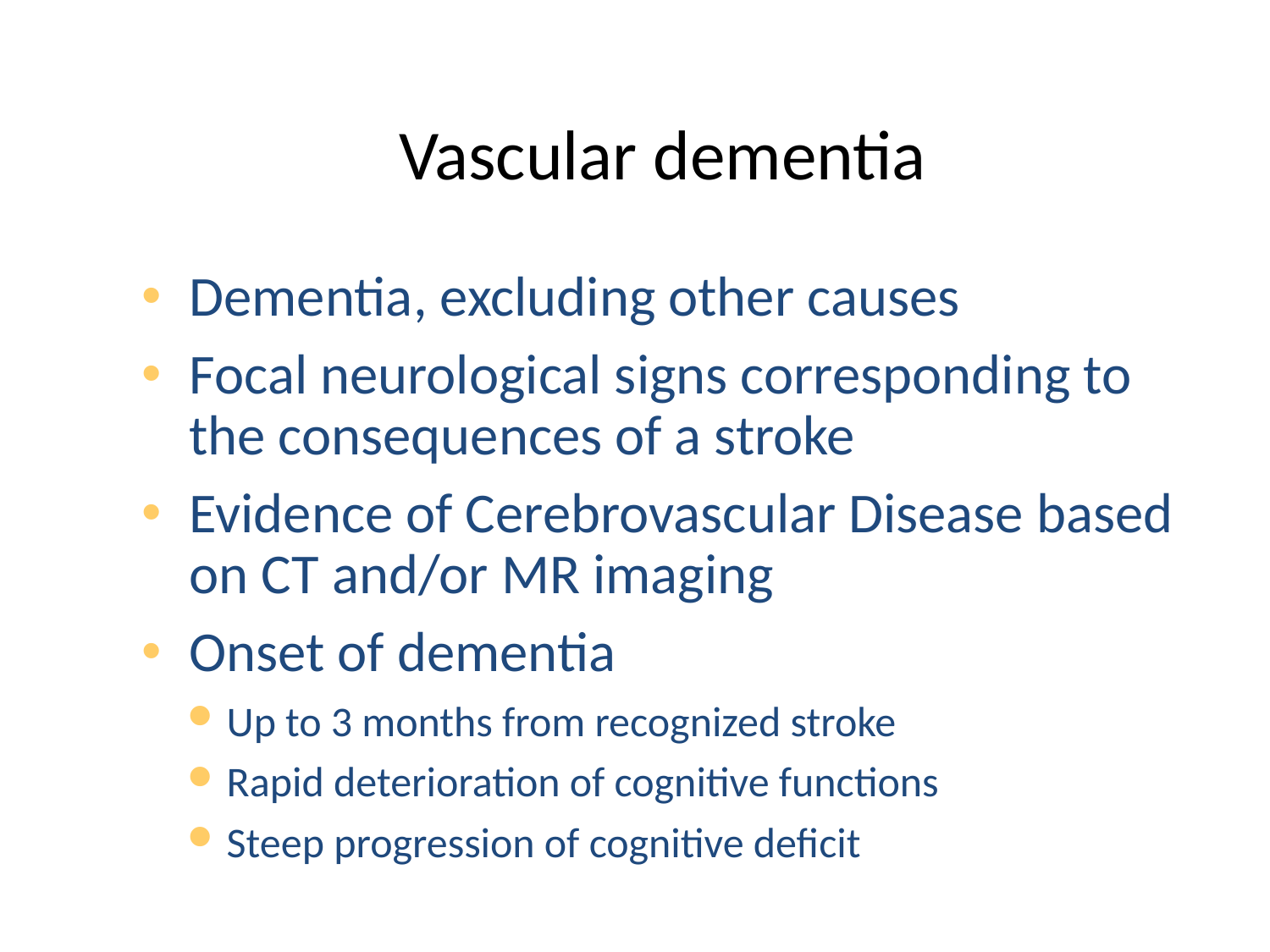

# Vascular dementia
Dementia, excluding other causes
Focal neurological signs corresponding to the consequences of a stroke
Evidence of Cerebrovascular Disease based on CT and/or MR imaging
Onset of dementia
Up to 3 months from recognized stroke
Rapid deterioration of cognitive functions
Steep progression of cognitive deficit